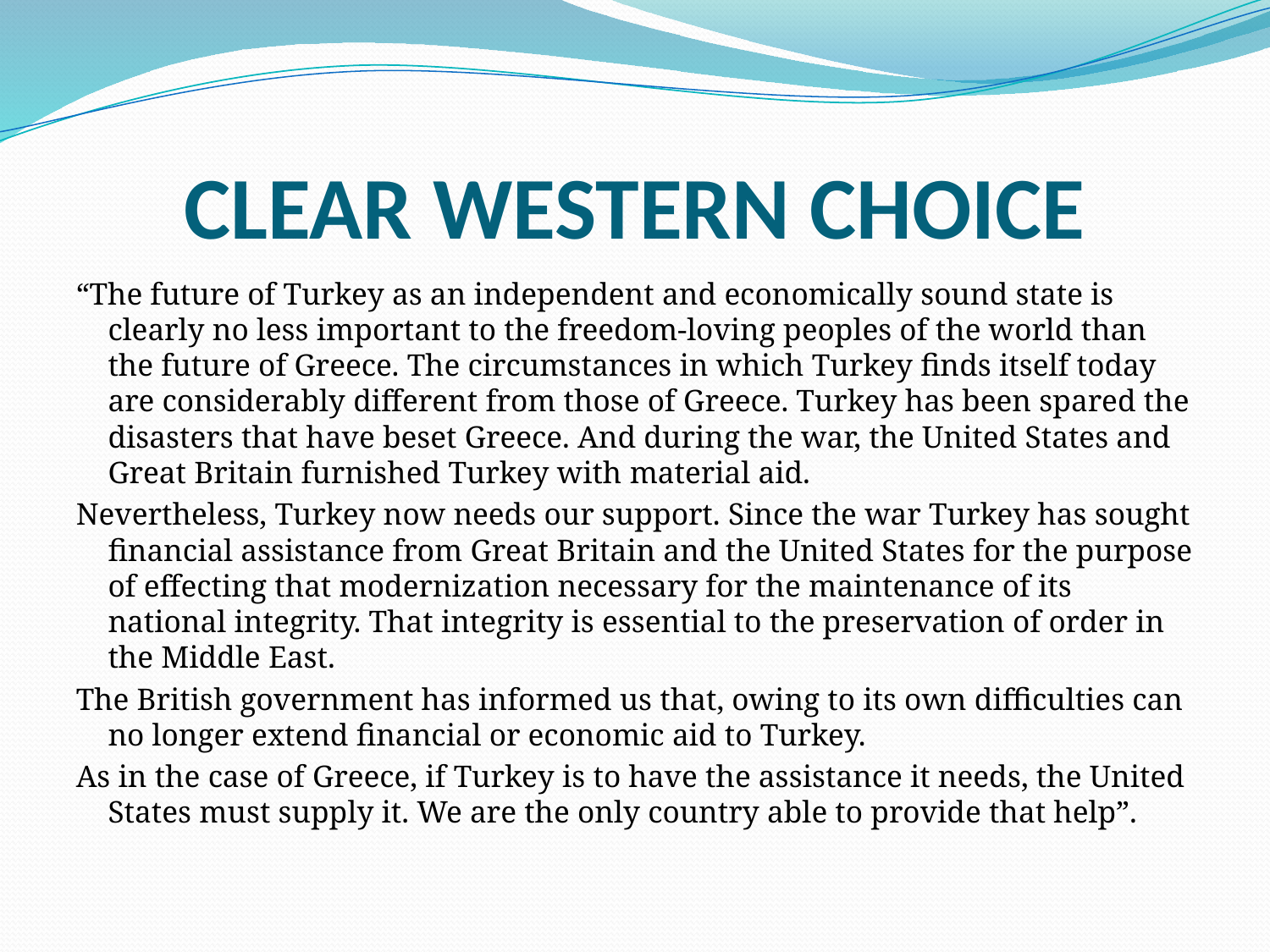

# CLEAR WESTERN CHOICE
“The future of Turkey as an independent and economically sound state is clearly no less important to the freedom-loving peoples of the world than the future of Greece. The circumstances in which Turkey finds itself today are considerably different from those of Greece. Turkey has been spared the disasters that have beset Greece. And during the war, the United States and Great Britain furnished Turkey with material aid.
Nevertheless, Turkey now needs our support. Since the war Turkey has sought financial assistance from Great Britain and the United States for the purpose of effecting that modernization necessary for the maintenance of its national integrity. That integrity is essential to the preservation of order in the Middle East.
The British government has informed us that, owing to its own difficulties can no longer extend financial or economic aid to Turkey.
As in the case of Greece, if Turkey is to have the assistance it needs, the United States must supply it. We are the only country able to provide that help”.